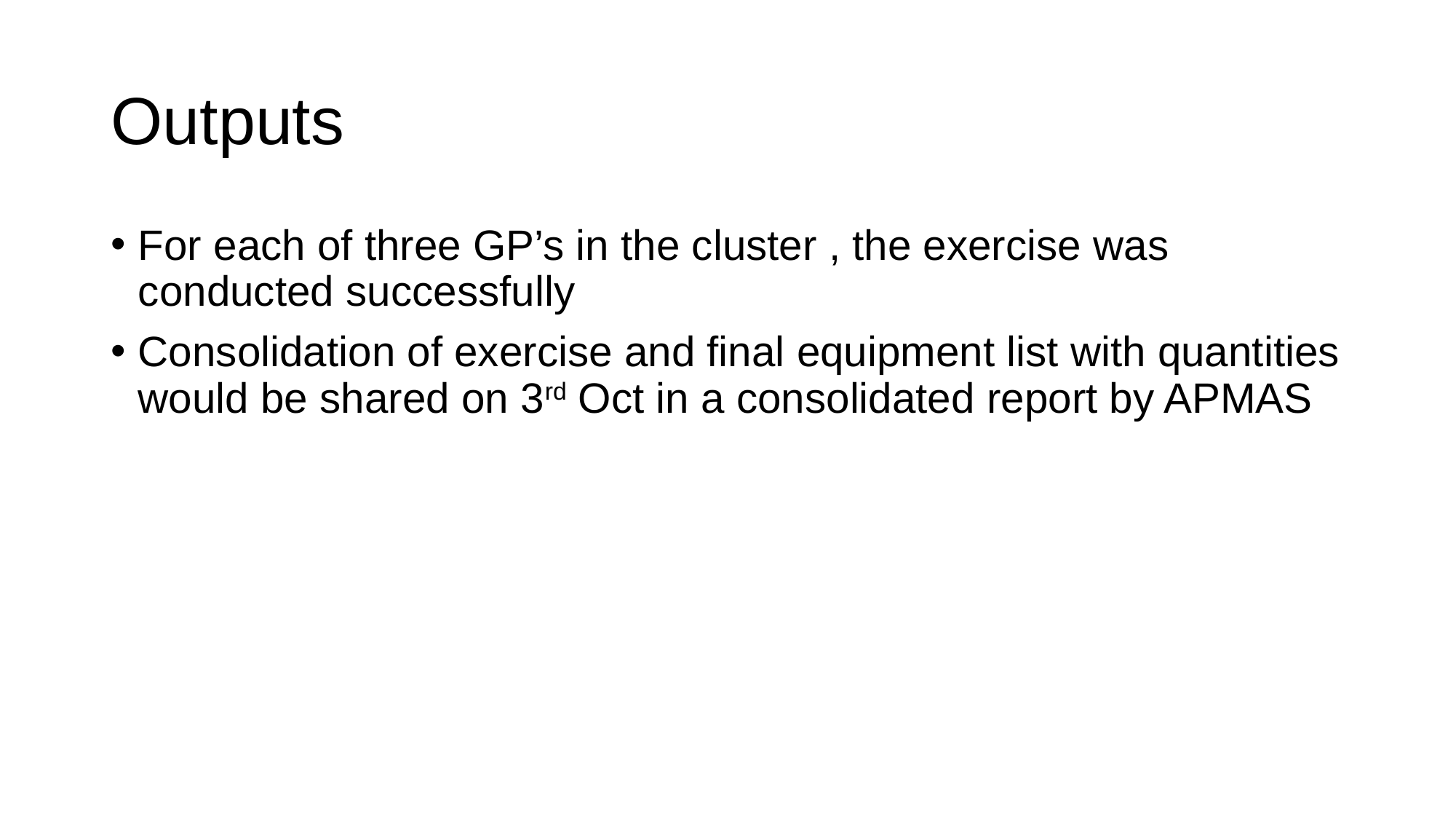

# Outputs
For each of three GP’s in the cluster , the exercise was conducted successfully
Consolidation of exercise and final equipment list with quantities would be shared on 3rd Oct in a consolidated report by APMAS